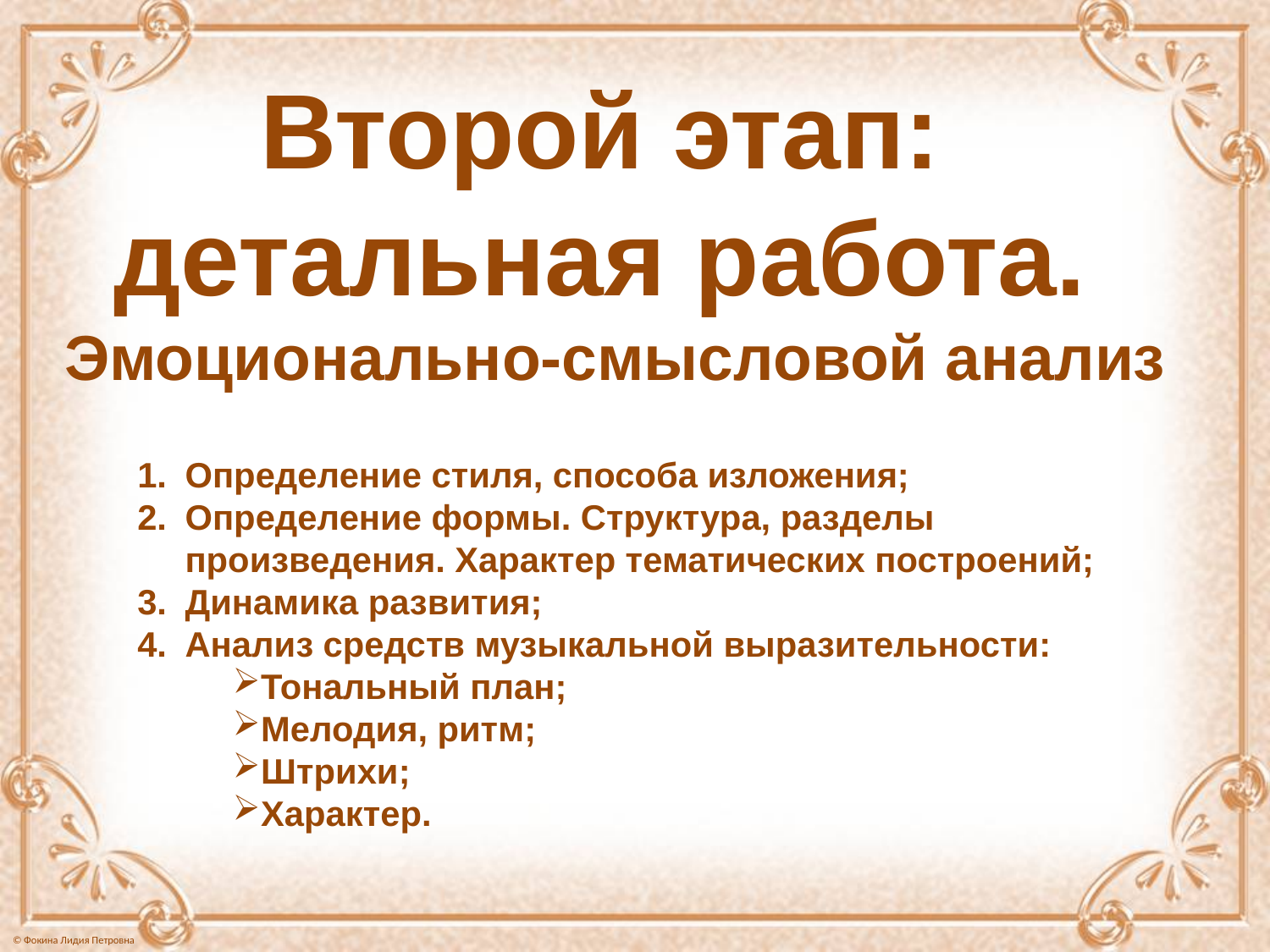

Второй этап:
детальная работа.
Эмоционально-смысловой анализ
Определение стиля, способа изложения;
Определение формы. Структура, разделы произведения. Характер тематических построений;
Динамика развития;
Анализ средств музыкальной выразительности:
Тональный план;
Мелодия, ритм;
Штрихи;
Характер.